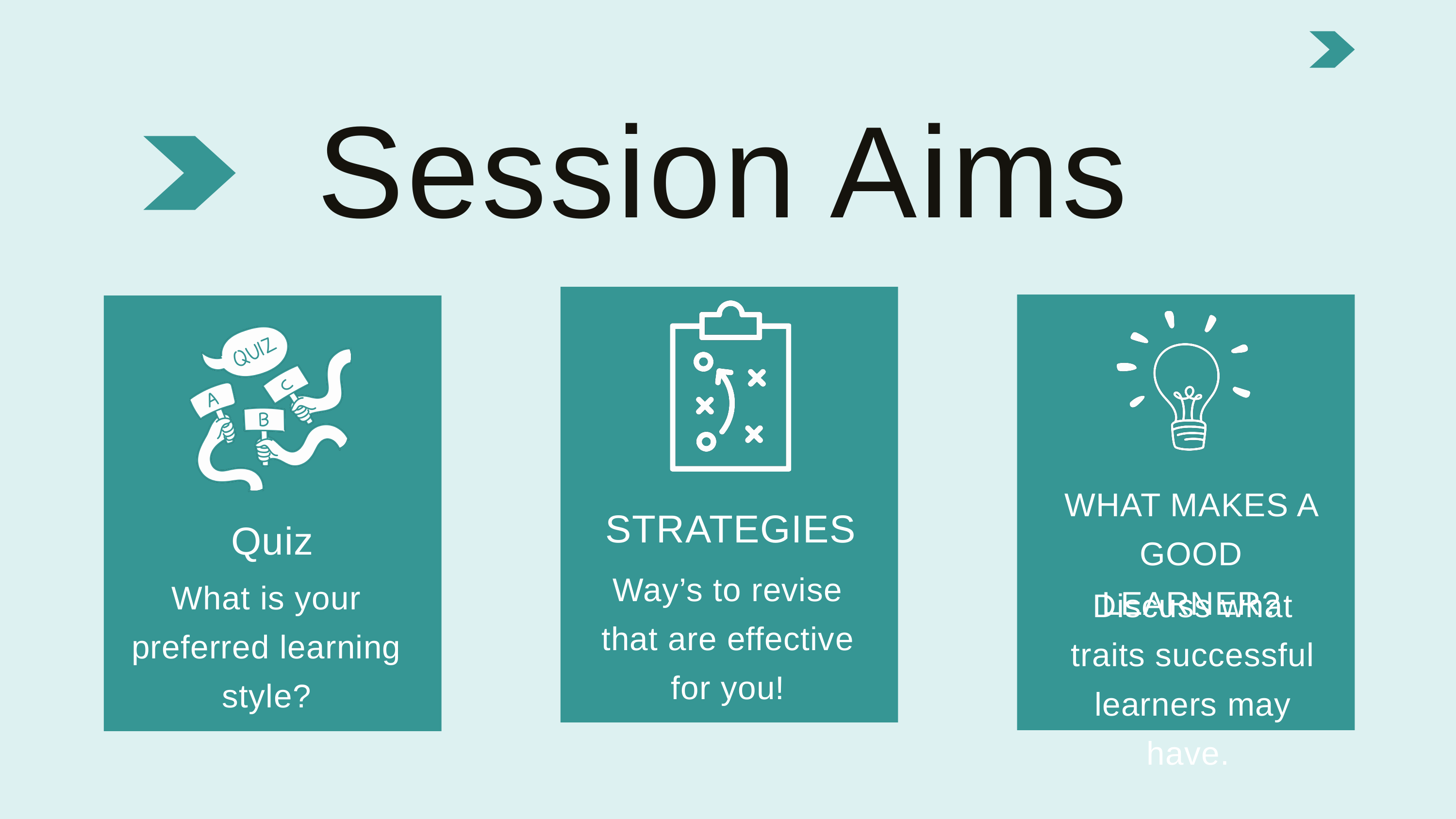

Session Aims

WHAT MAKES A GOOD LEARNER?
Discuss what traits successful learners may have.
STRATEGIES
Way’s to revise that are effective for you!
Quiz
What is your preferred learning style?